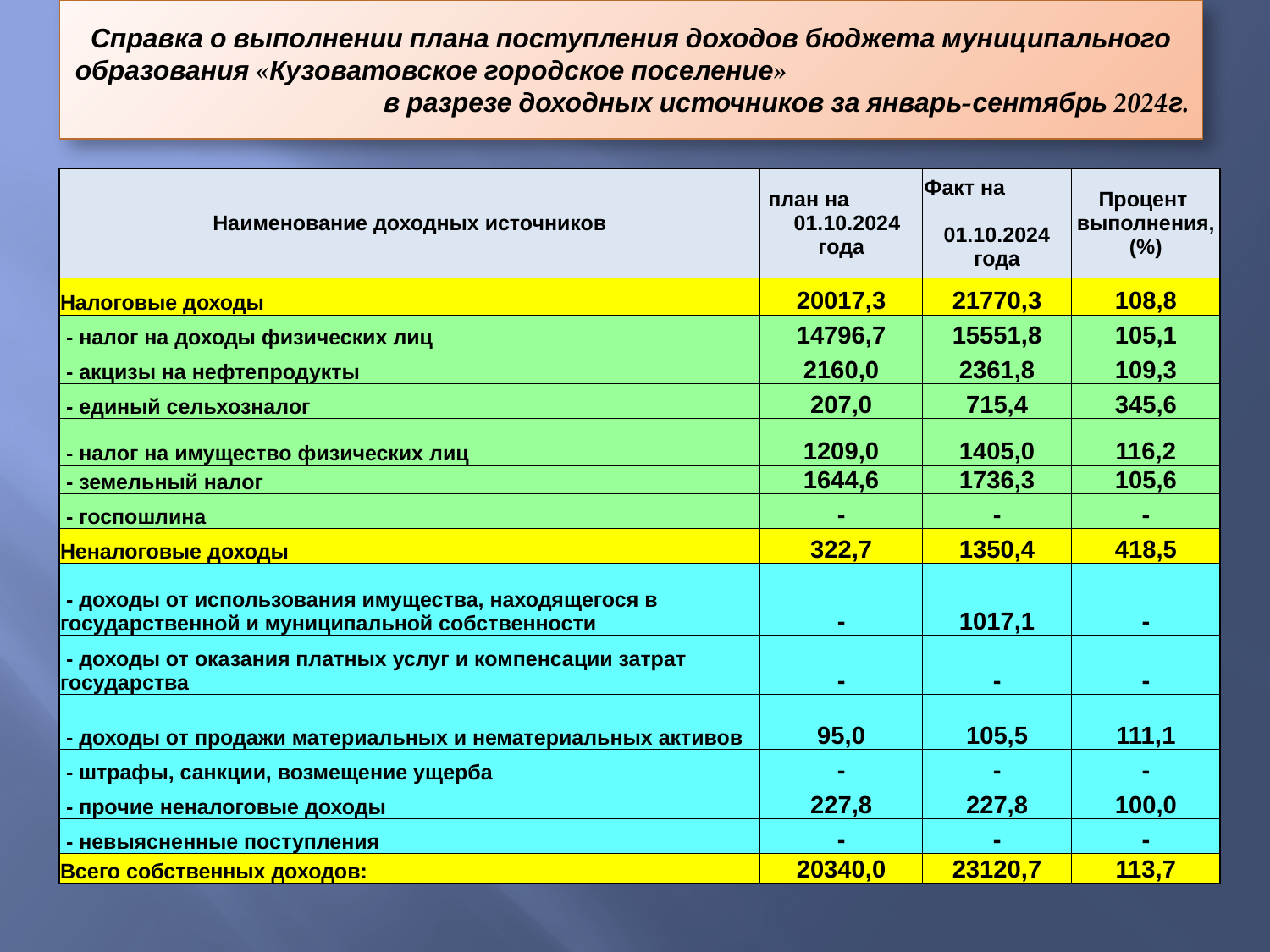

# Справка о выполнении плана поступления доходов бюджета муниципального образования «Кузоватовское городское поселение»                                                                                                          в разрезе доходных источников за январь-сентябрь 2024г.
| Наименование доходных источников | план на 01.10.2024 года | Факт на 01.10.2024 года | Процент выполнения, (%) |
| --- | --- | --- | --- |
| Налоговые доходы | 20017,3 | 21770,3 | 108,8 |
| - налог на доходы физических лиц | 14796,7 | 15551,8 | 105,1 |
| - акцизы на нефтепродукты | 2160,0 | 2361,8 | 109,3 |
| - единый сельхозналог | 207,0 | 715,4 | 345,6 |
| - налог на имущество физических лиц | 1209,0 | 1405,0 | 116,2 |
| - земельный налог | 1644,6 | 1736,3 | 105,6 |
| - госпошлина | - | - | - |
| Неналоговые доходы | 322,7 | 1350,4 | 418,5 |
| - доходы от использования имущества, находящегося в государственной и муниципальной собственности | - | 1017,1 | - |
| - доходы от оказания платных услуг и компенсации затрат государства | - | - | - |
| - доходы от продажи материальных и нематериальных активов | 95,0 | 105,5 | 111,1 |
| - штрафы, санкции, возмещение ущерба | - | - | - |
| - прочие неналоговые доходы | 227,8 | 227,8 | 100,0 |
| - невыясненные поступления | - | - | - |
| Всего собственных доходов: | 20340,0 | 23120,7 | 113,7 |